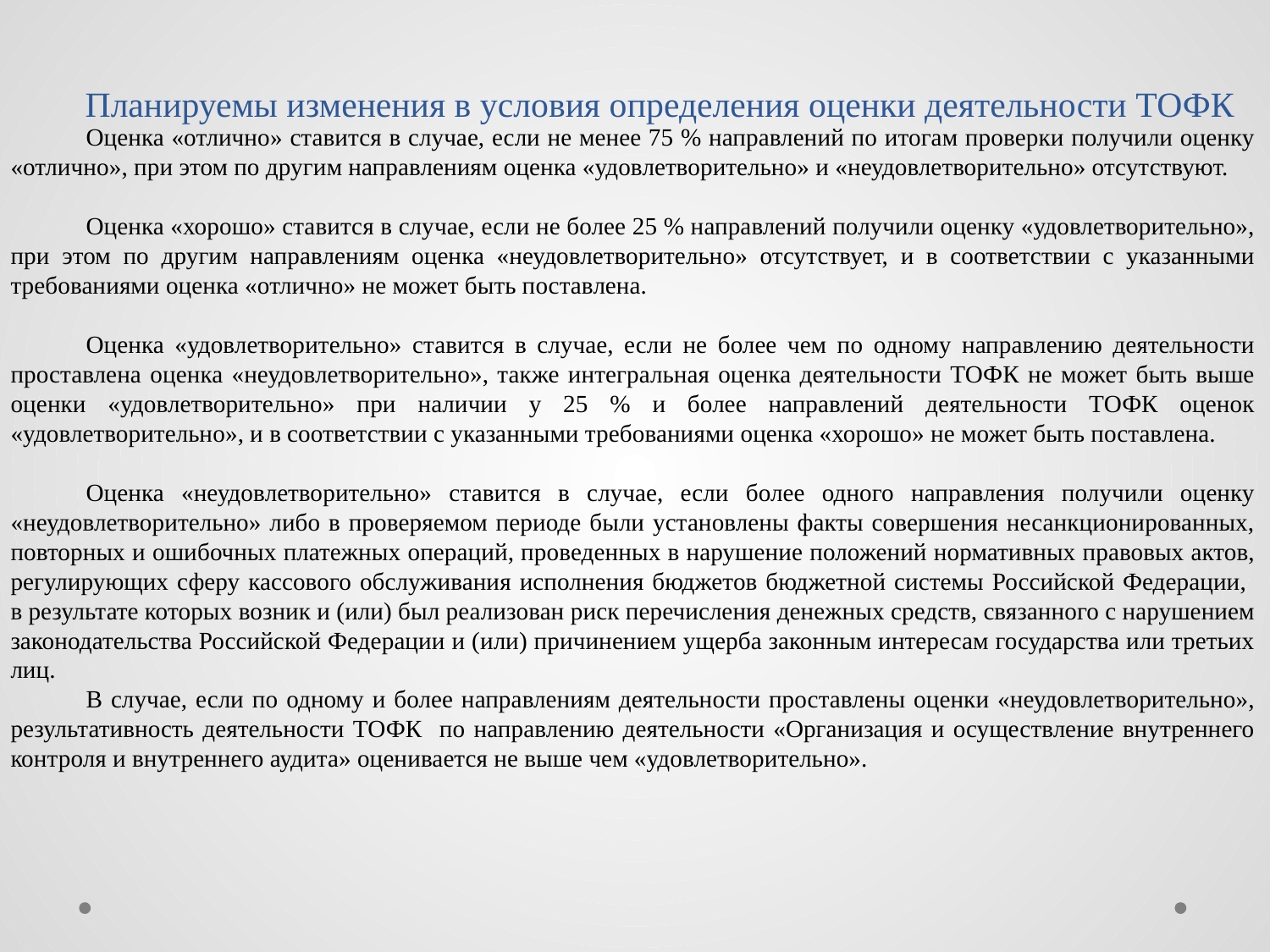

Планируемы изменения в условия определения оценки деятельности ТОФК
Оценка «отлично» ставится в случае, если не менее 75 % направлений по итогам проверки получили оценку «отлично», при этом по другим направлениям оценка «удовлетворительно» и «неудовлетворительно» отсутствуют.

Оценка «хорошо» ставится в случае, если не более 25 % направлений получили оценку «удовлетворительно», при этом по другим направлениям оценка «неудовлетворительно» отсутствует, и в соответствии с указанными требованиями оценка «отлично» не может быть поставлена.

Оценка «удовлетворительно» ставится в случае, если не более чем по одному направлению деятельности проставлена оценка «неудовлетворительно», также интегральная оценка деятельности ТОФК не может быть выше оценки «удовлетворительно» при наличии у 25 % и более направлений деятельности ТОФК оценок «удовлетворительно», и в соответствии с указанными требованиями оценка «хорошо» не может быть поставлена.

Оценка «неудовлетворительно» ставится в случае, если более одного направления получили оценку «неудовлетворительно» либо в проверяемом периоде были установлены факты совершения несанкционированных, повторных и ошибочных платежных операций, проведенных в нарушение положений нормативных правовых актов, регулирующих сферу кассового обслуживания исполнения бюджетов бюджетной системы Российской Федерации,
в результате которых возник и (или) был реализован риск перечисления денежных средств, связанного с нарушением законодательства Российской Федерации и (или) причинением ущерба законным интересам государства или третьих лиц.
В случае, если по одному и более направлениям деятельности проставлены оценки «неудовлетворительно», результативность деятельности ТОФК  по направлению деятельности «Организация и осуществление внутреннего контроля и внутреннего аудита» оценивается не выше чем «удовлетворительно».